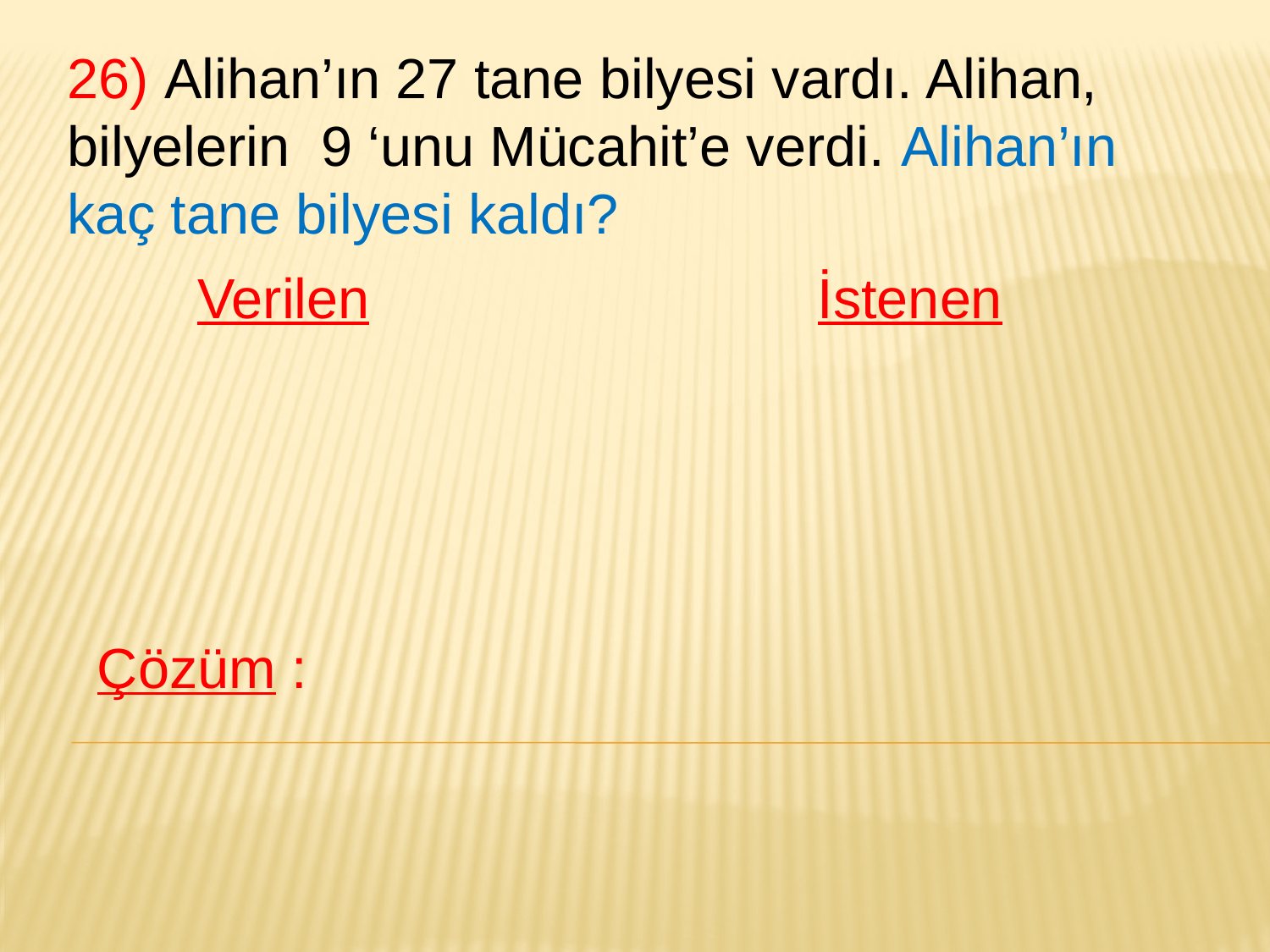

26) Alihan’ın 27 tane bilyesi vardı. Alihan, bilyelerin  9 ‘unu Mücahit’e verdi. Alihan’ın kaç tane bilyesi kaldı?

Verilen
İstenen
Çözüm :